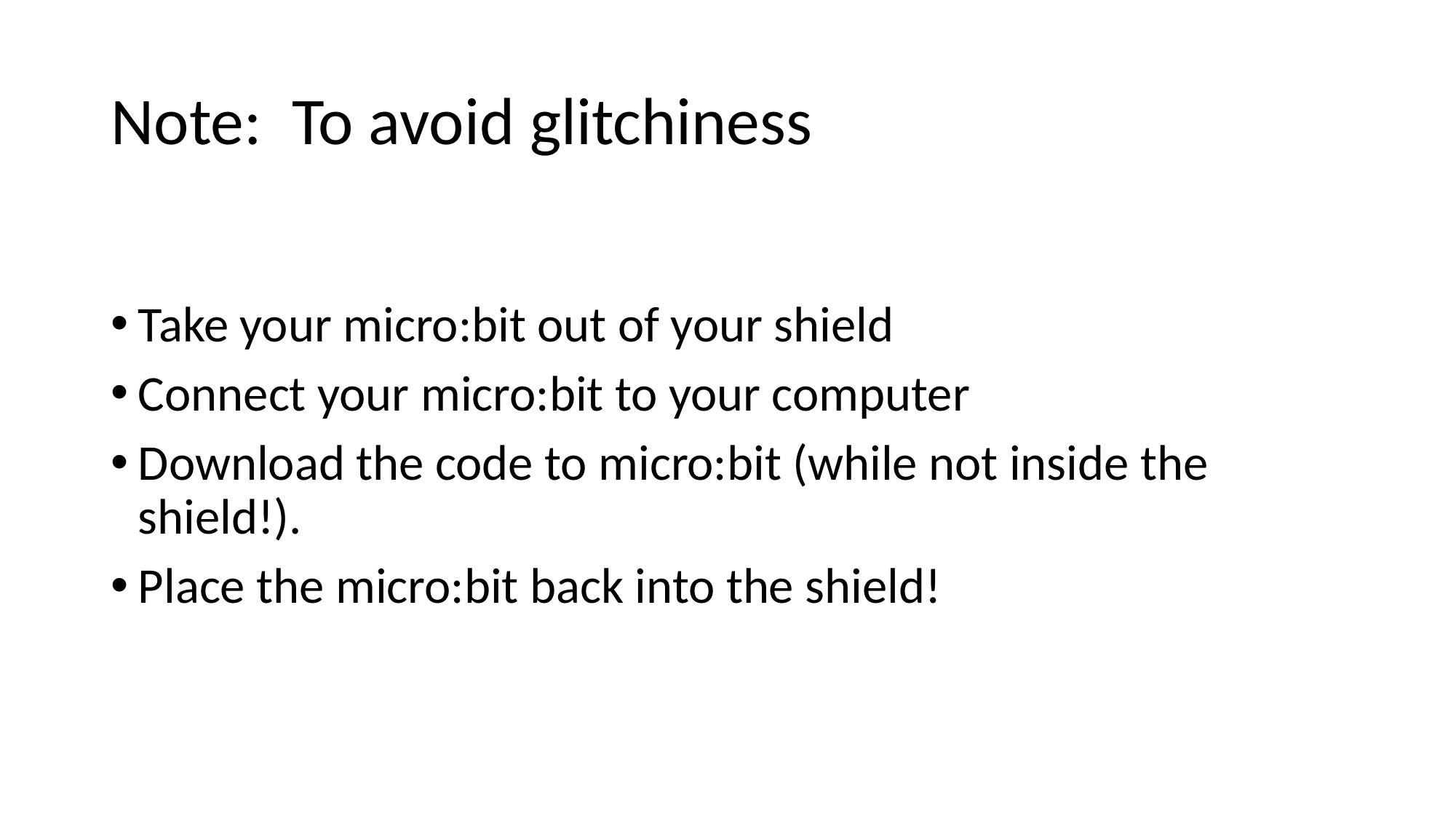

# Note:  To avoid glitchiness

Take your micro:bit out of your shield
Connect your micro:bit to your computer
Download the code to micro:bit (while not inside the shield!).
Place the micro:bit back into the shield!